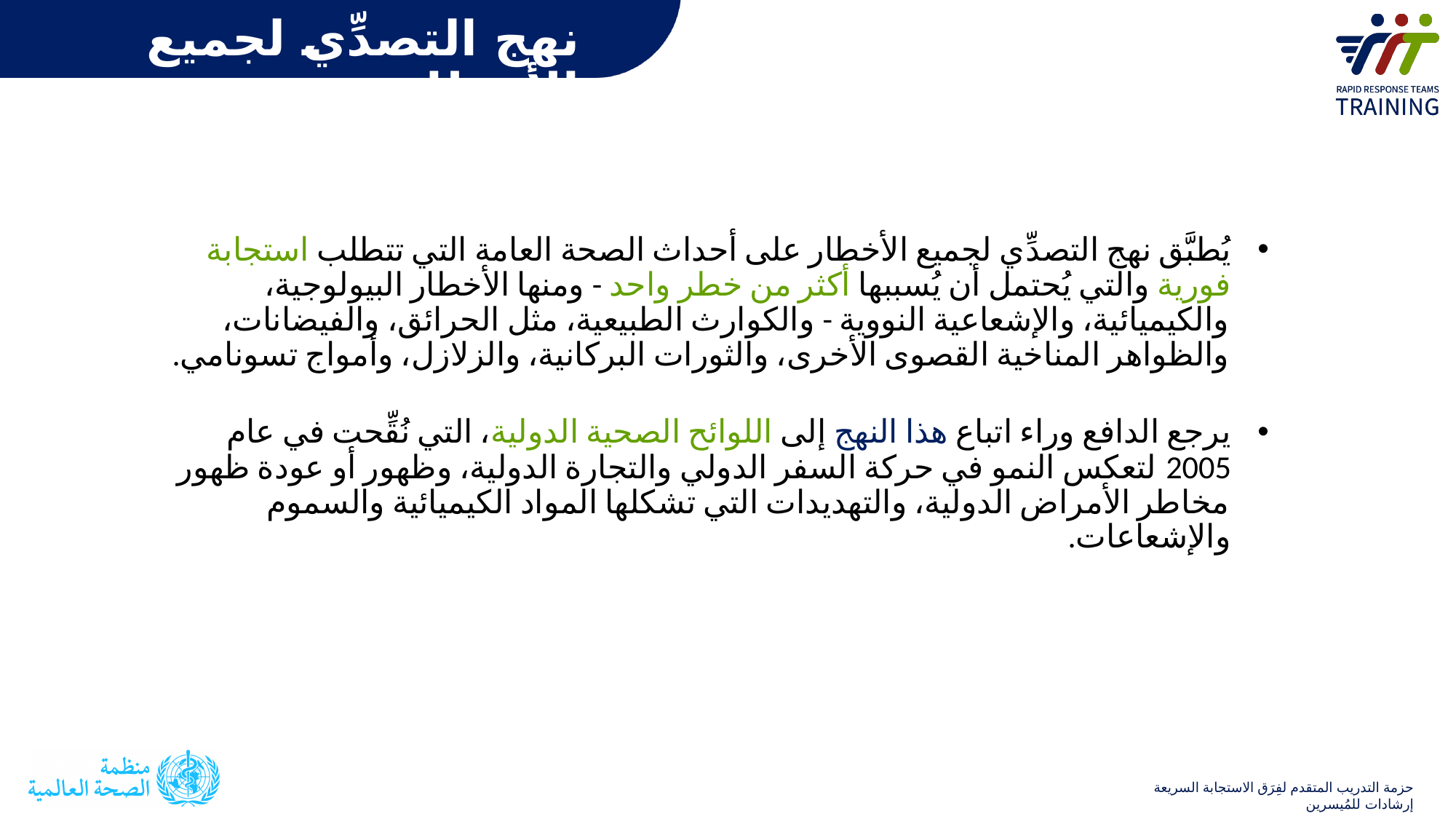

نهج التصدِّي لجميع الأخطار
يُطبَّق نهج التصدِّي لجميع الأخطار على أحداث الصحة العامة التي تتطلب استجابة فورية والتي يُحتمل أن يُسببها أكثر من خطر واحد - ومنها الأخطار البيولوجية، والكيميائية، والإشعاعية النووية - والكوارث الطبيعية، مثل الحرائق، والفيضانات، والظواهر المناخية القصوى الأخرى، والثورات البركانية، والزلازل، وأمواج تسونامي.

يرجع الدافع وراء اتباع هذا النهج إلى اللوائح الصحية الدولية، التي نُقِّحت في عام 2005 لتعكس النمو في حركة السفر الدولي والتجارة الدولية، وظهور أو عودة ظهور مخاطر الأمراض الدولية، والتهديدات التي تشكلها المواد الكيميائية والسموم والإشعاعات.